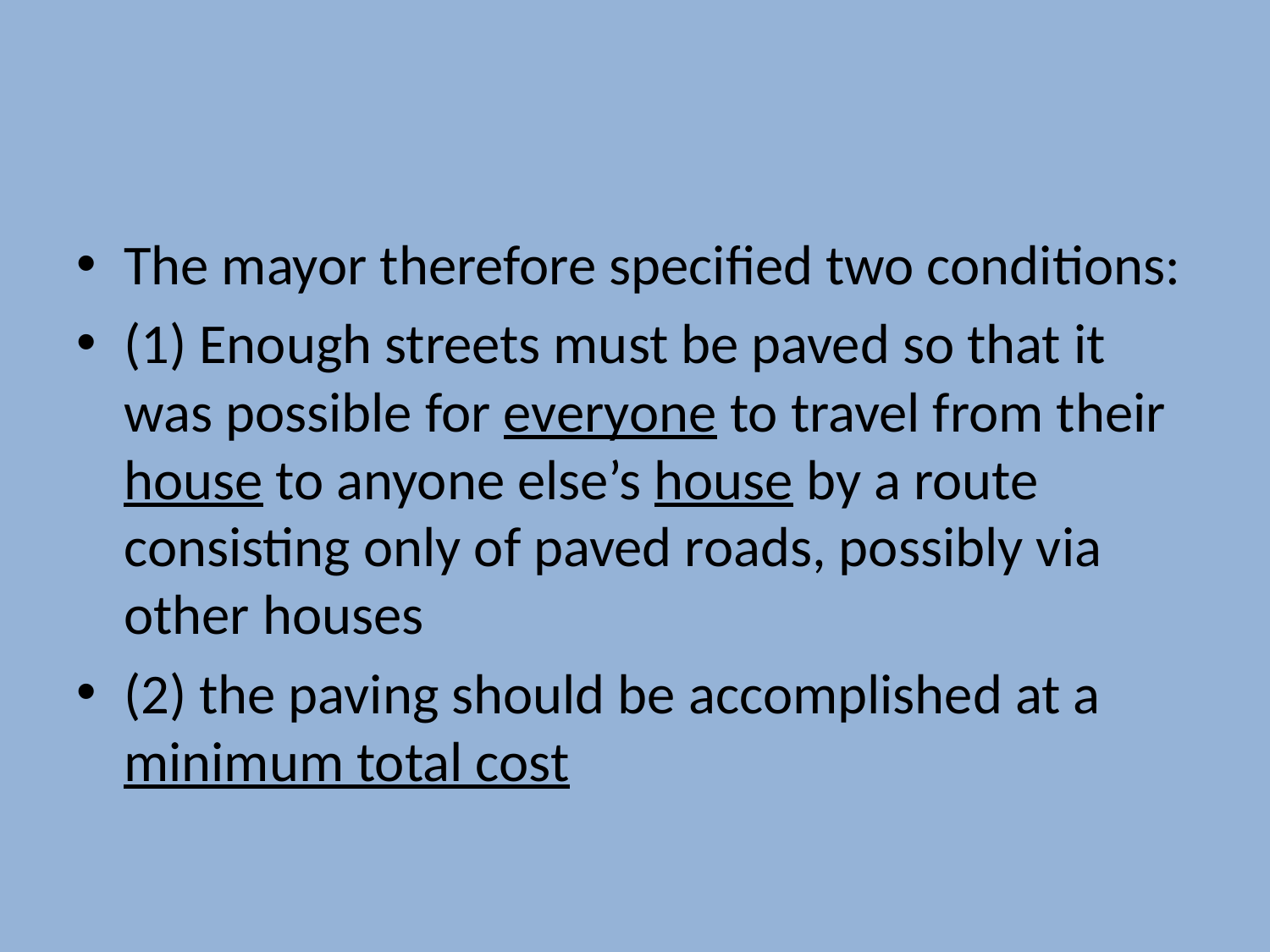

#
The mayor therefore speciﬁed two conditions:
(1) Enough streets must be paved so that it was possible for everyone to travel from their house to anyone else’s house by a route consisting only of paved roads, possibly via other houses
(2) the paving should be accomplished at a minimum total cost